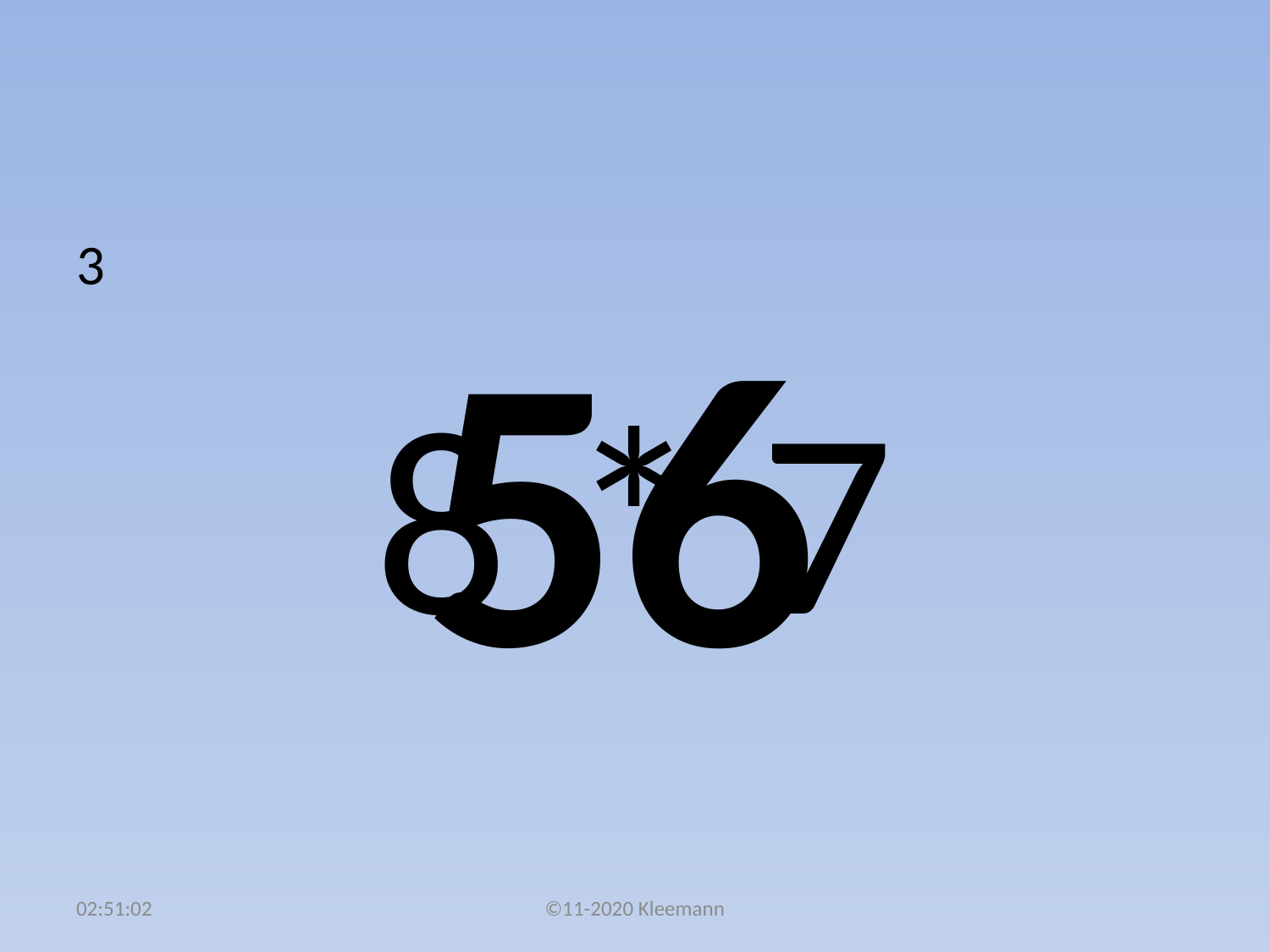

#
3
8 * 7
56
02:51:02
©11-2020 Kleemann